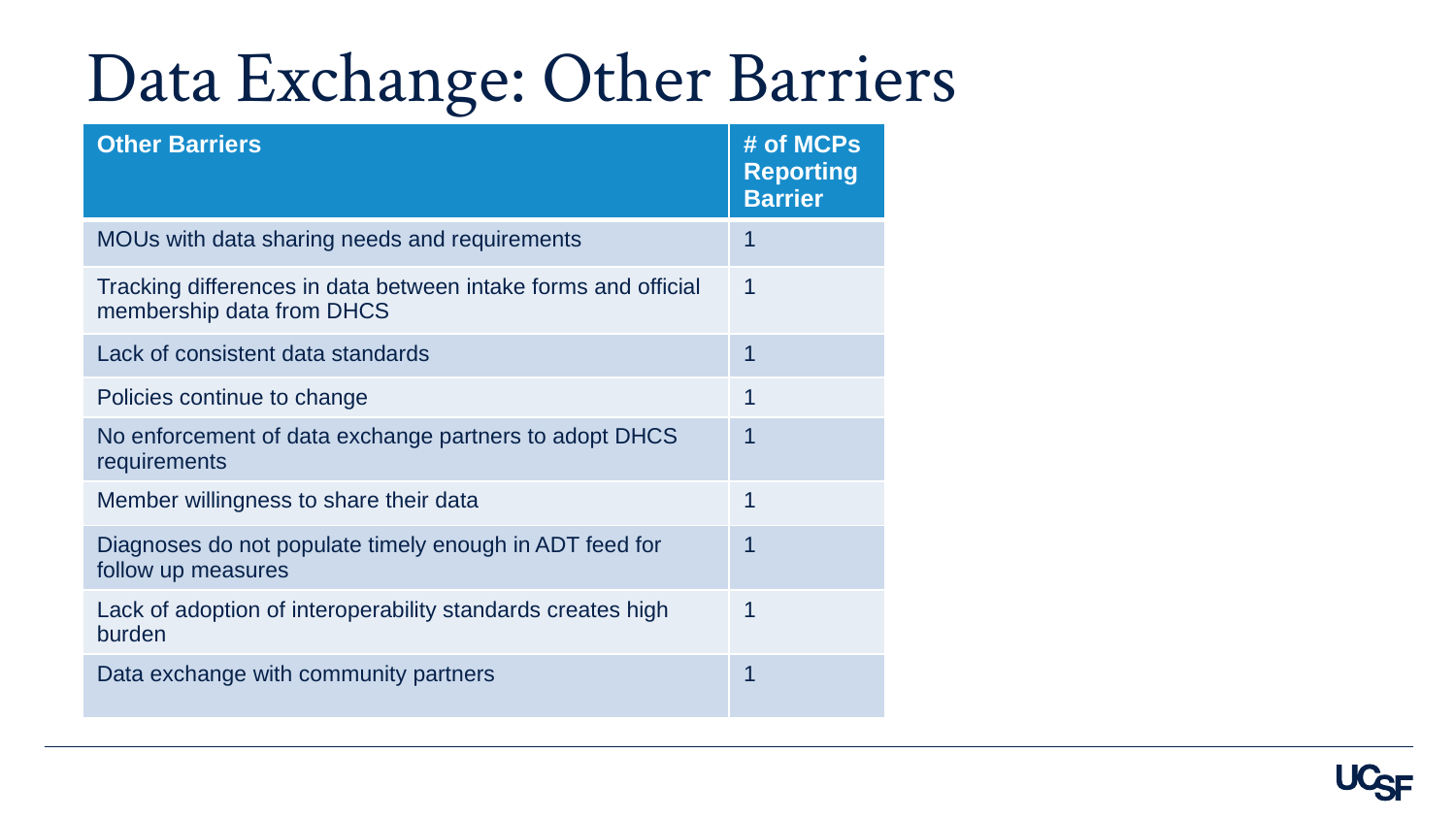

# Data Exchange: Other Barriers
| Other Barriers | # of MCPs Reporting Barrier |
| --- | --- |
| MOUs with data sharing needs and requirements | 1 |
| Tracking differences in data between intake forms and official membership data from DHCS | 1 |
| Lack of consistent data standards | 1 |
| Policies continue to change | 1 |
| No enforcement of data exchange partners to adopt DHCS requirements | 1 |
| Member willingness to share their data | 1 |
| Diagnoses do not populate timely enough in ADT feed for follow up measures | 1 |
| Lack of adoption of interoperability standards creates high burden | 1 |
| Data exchange with community partners | 1 |